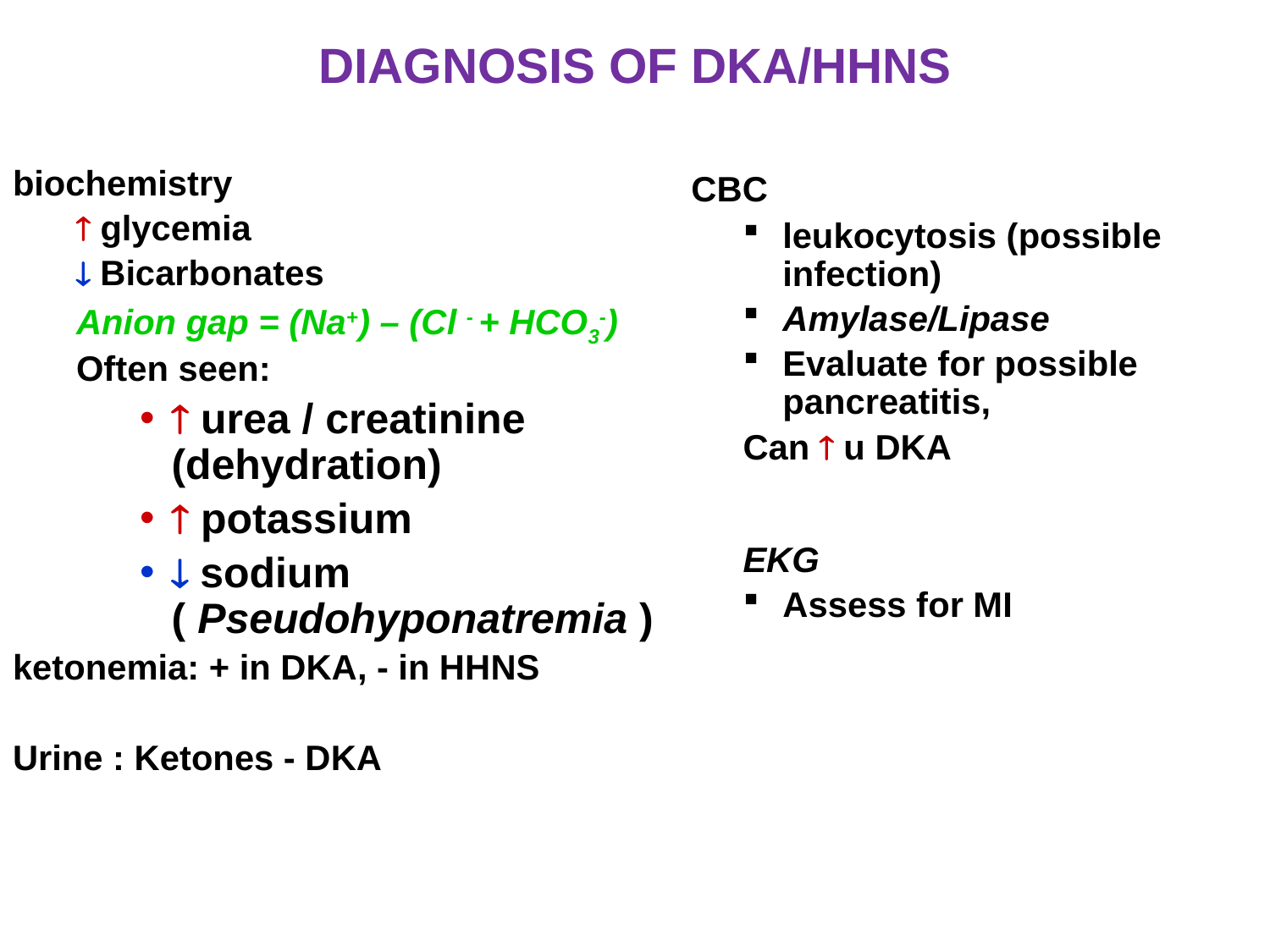

# DIAGNOSIS OF DKA/HHNS
biochemistry
↑ glycemia
↓ Bicarbonates
Anion gap = (Na+) – (Cl - + HCO3-)
Often seen:
↑ urea / creatinine (dehydration)
↑ potassium
↓ sodium ( Pseudohyponatremia )
ketonemia: + in DKA, - in HHNS

Urine : Ketones - DKA
 CBC
leukocytosis (possible infection)
Amylase/Lipase
Evaluate for possible pancreatitis,
Can ↑ u DKA

EKG
Assess for MI